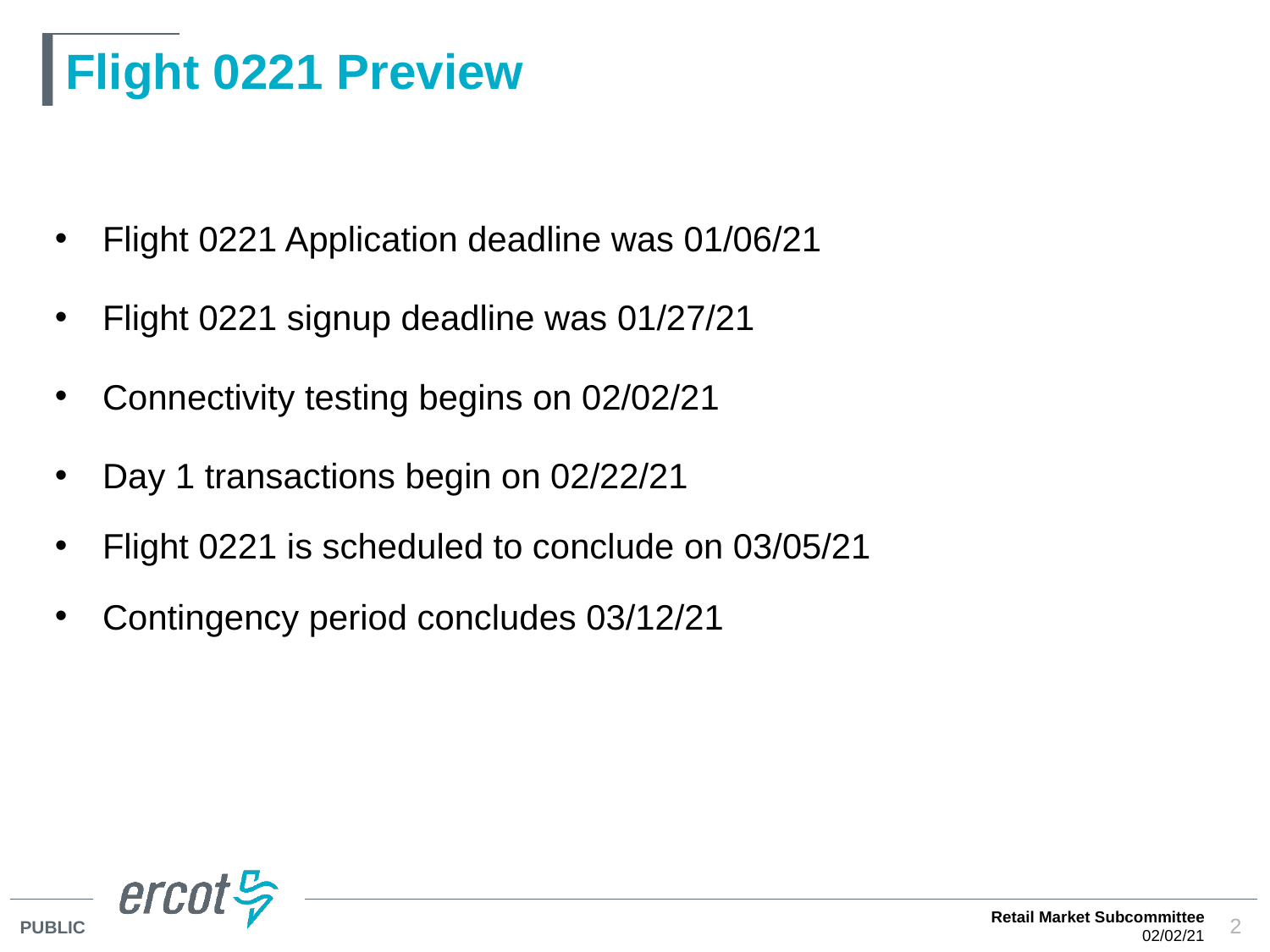

# Flight 0221 Preview
Flight 0221 Application deadline was 01/06/21
Flight 0221 signup deadline was 01/27/21
Connectivity testing begins on 02/02/21
Day 1 transactions begin on 02/22/21
Flight 0221 is scheduled to conclude on 03/05/21
Contingency period concludes 03/12/21
Retail Market Subcommittee
02/02/21
2